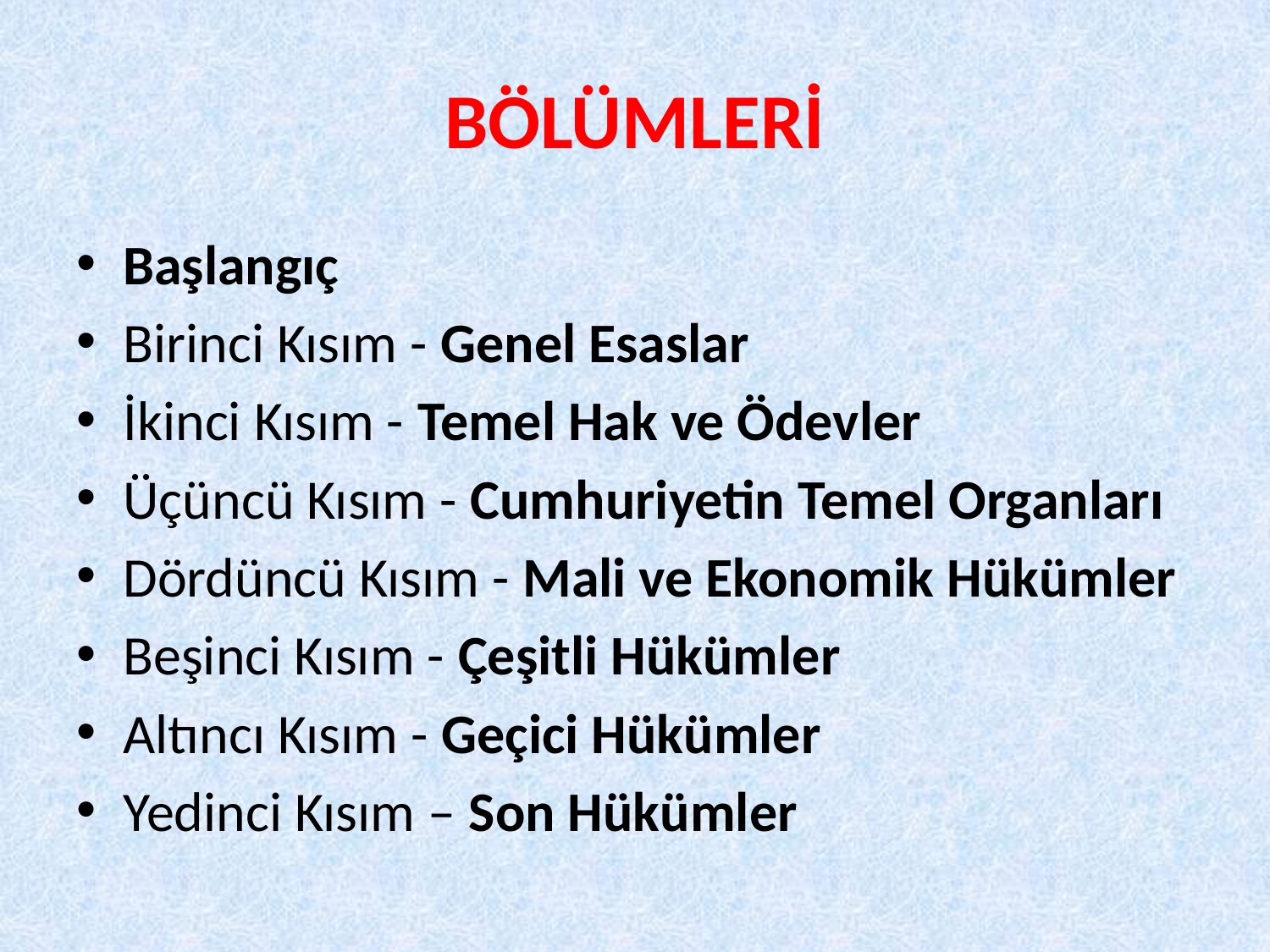

# BÖLÜMLERİ
Başlangıç
Birinci Kısım - Genel Esaslar
İkinci Kısım - Temel Hak ve Ödevler
Üçüncü Kısım - Cumhuriyetin Temel Organları
Dördüncü Kısım - Mali ve Ekonomik Hükümler
Beşinci Kısım - Çeşitli Hükümler
Altıncı Kısım - Geçici Hükümler
Yedinci Kısım – Son Hükümler